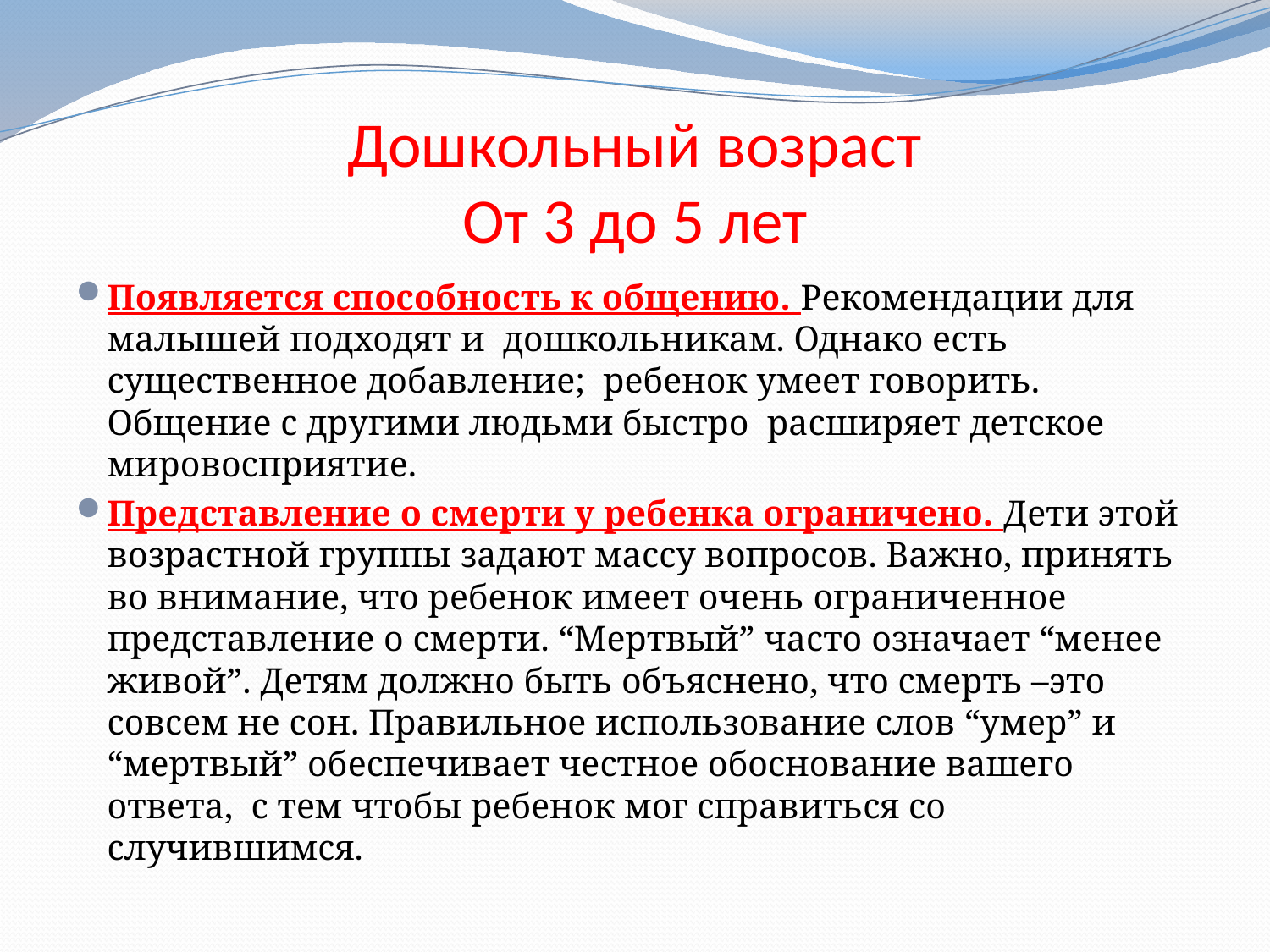

# Дошкольный возраст От 3 до 5 лет
Появляется способность к общению. Рекомендации для малышей подходят и  дошкольникам. Однако есть существенное добавление;  ребенок умеет говорить. Общение с другими людьми быстро  расширяет детское мировосприятие.
Представление о смерти у ребенка ограничено. Дети этой возрастной группы задают массу вопросов. Важно, принять  во внимание, что ребенок имеет очень ограниченное  представление о смерти. “Мертвый” часто означает “менее  живой”. Детям должно быть объяснено, что смерть –это  совсем не сон. Правильное использование слов “умер” и  “мертвый” обеспечивает честное обоснование вашего ответа,  с тем чтобы ребенок мог справиться со случившимся.